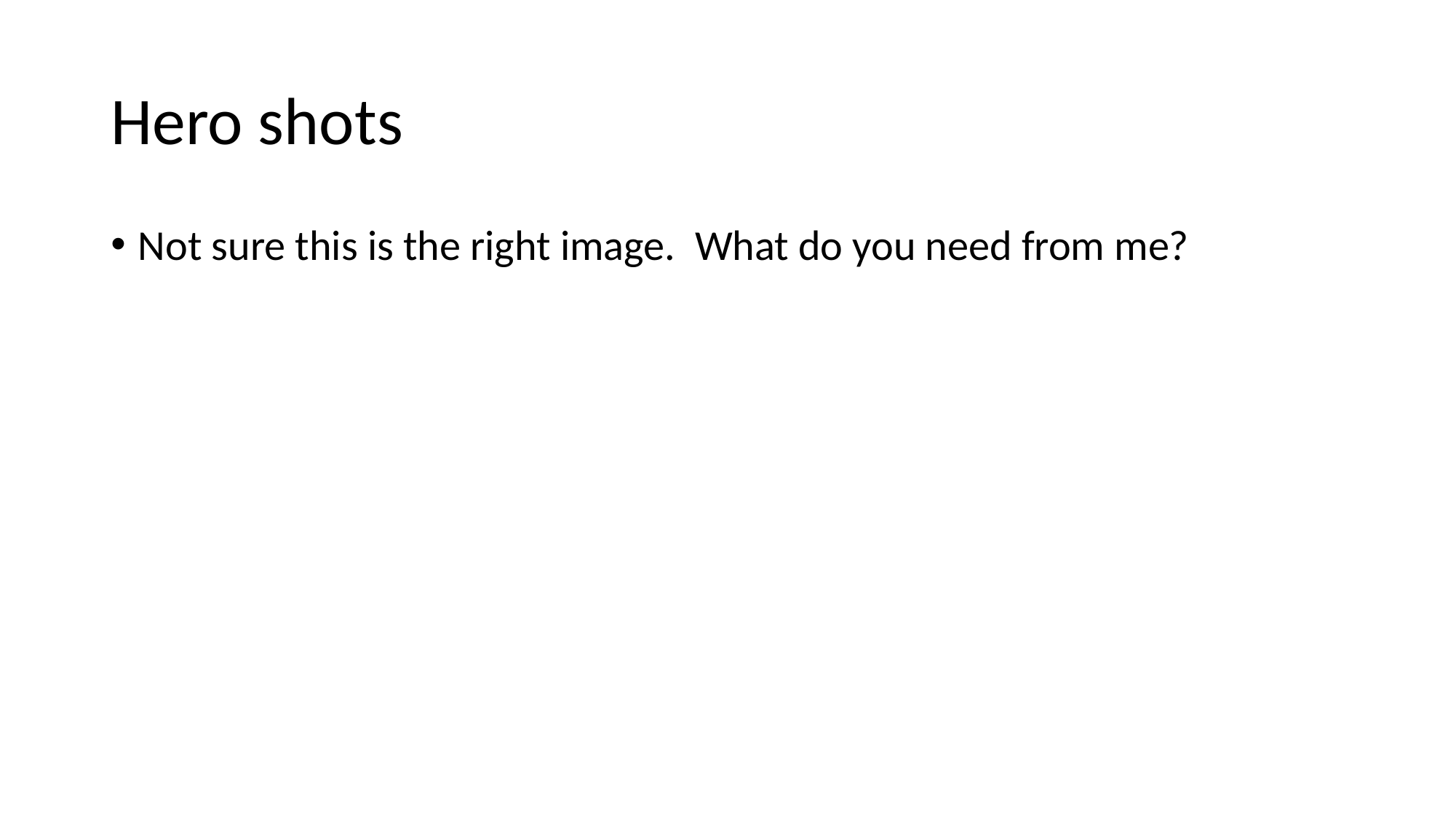

# Hero shots
Not sure this is the right image.  What do you need from me?